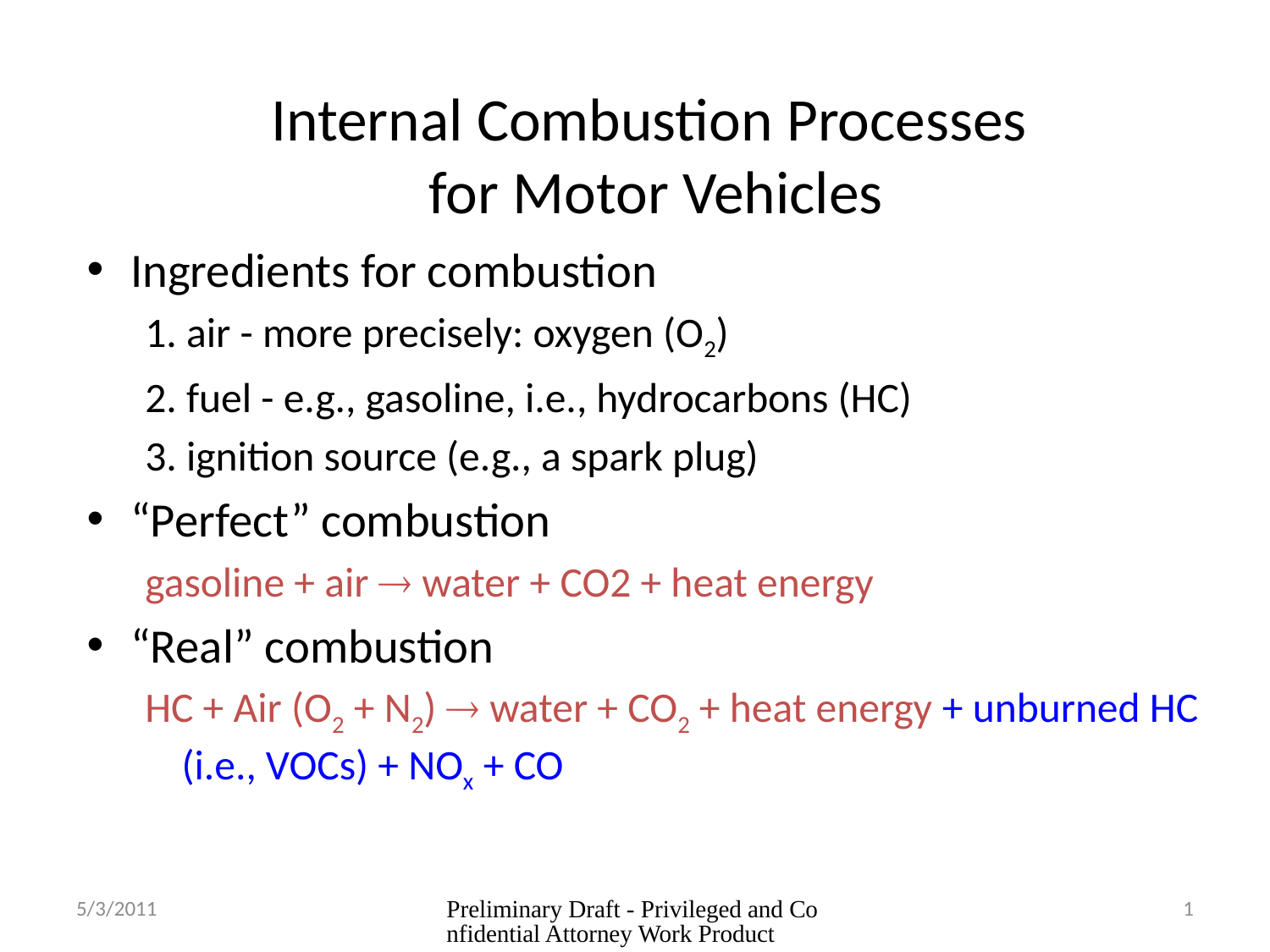

# Internal Combustion Processes for Motor Vehicles
Ingredients for combustion
1. air - more precisely: oxygen (O2)
2. fuel - e.g., gasoline, i.e., hydrocarbons (HC)
3. ignition source (e.g., a spark plug)
“Perfect” combustion
gasoline + air → water + CO2 + heat energy
“Real” combustion
HC + Air (O2 + N2) → water + CO2 + heat energy + unburned HC (i.e., VOCs) + NOx + CO
5/3/2011
Preliminary Draft - Privileged and Confidential Attorney Work Product
1